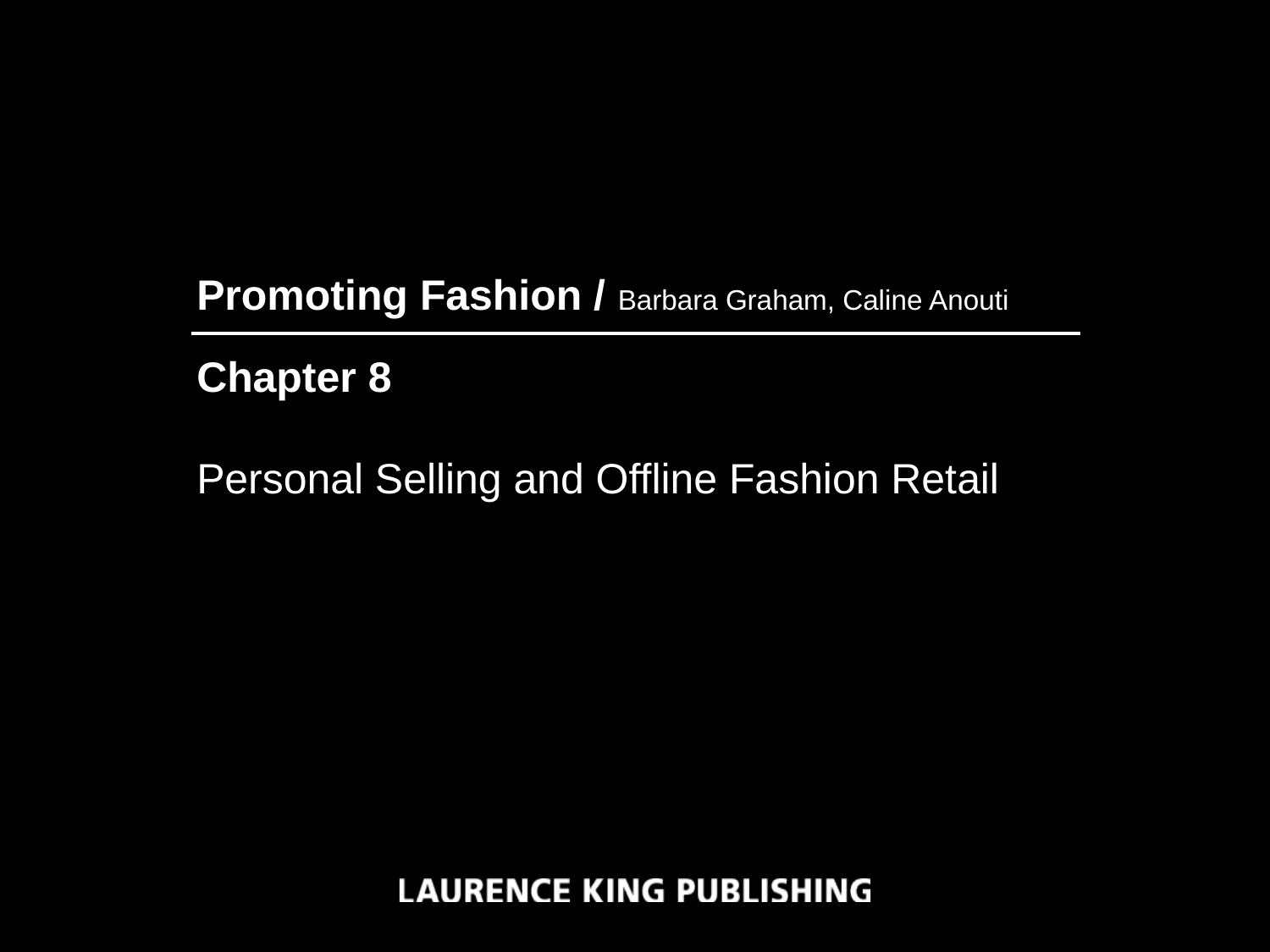

Promoting Fashion / Barbara Graham, Caline Anouti
Chapter 8

Personal Selling and Offline Fashion Retail